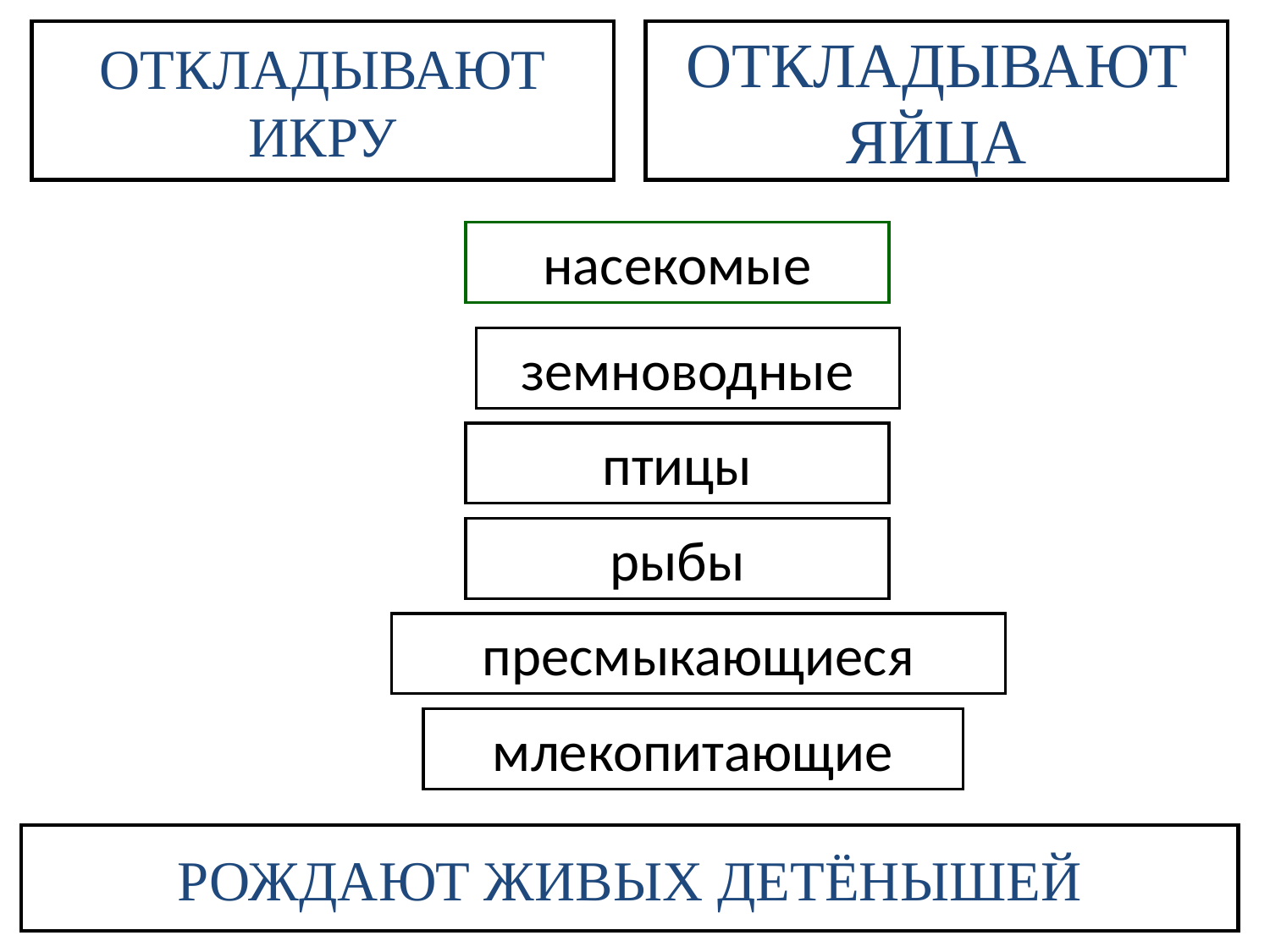

ОТКЛАДЫВАЮТ ИКРУ
ОТКЛАДЫВАЮТ ЯЙЦА
насекомые
земноводные
птицы
рыбы
пресмыкающиеся
млекопитающие
РОЖДАЮТ ЖИВЫХ ДЕТЁНЫШЕЙ